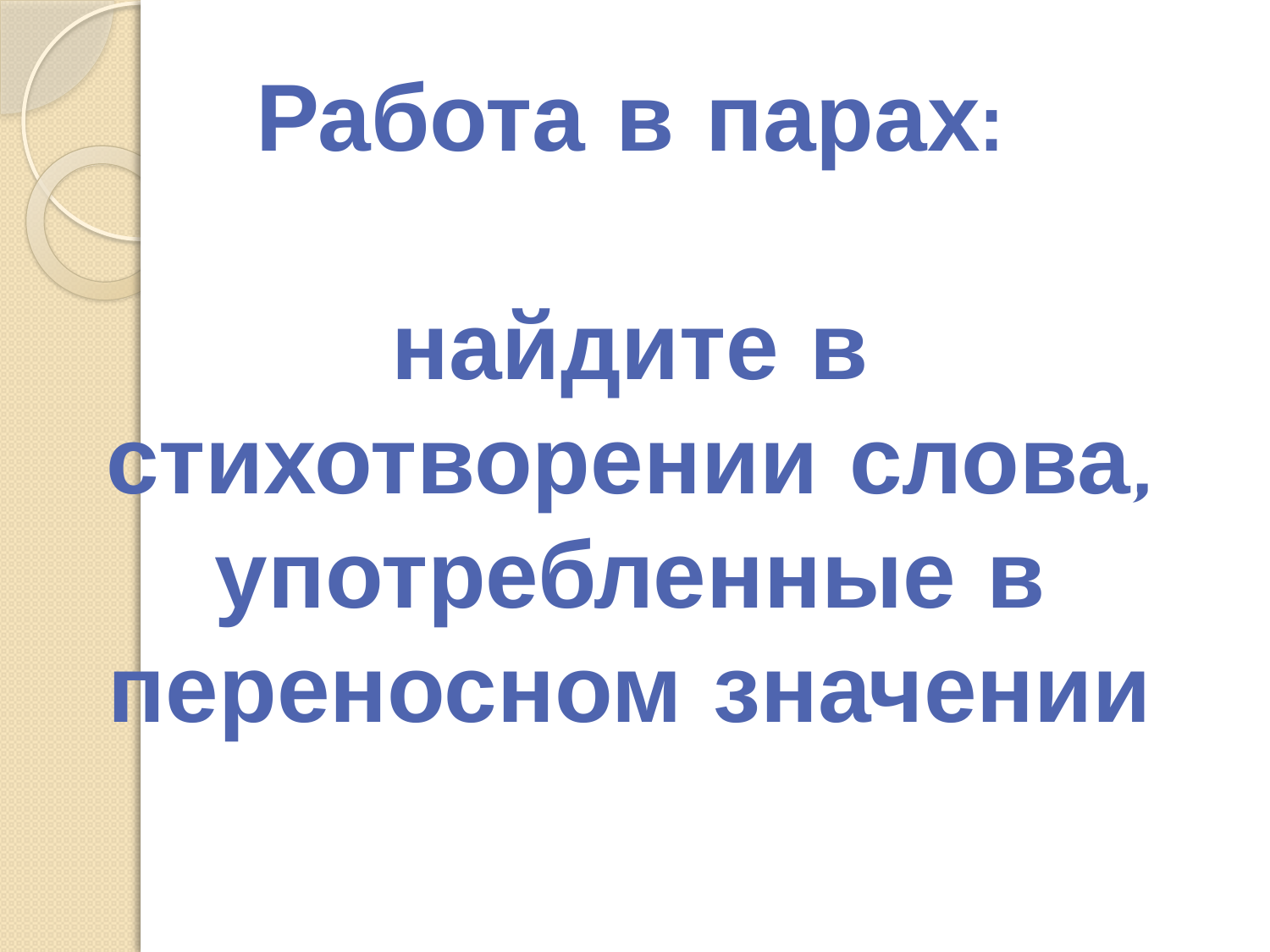

Работа в парах:

найдите в стихотворении слова, употребленные в переносном значении